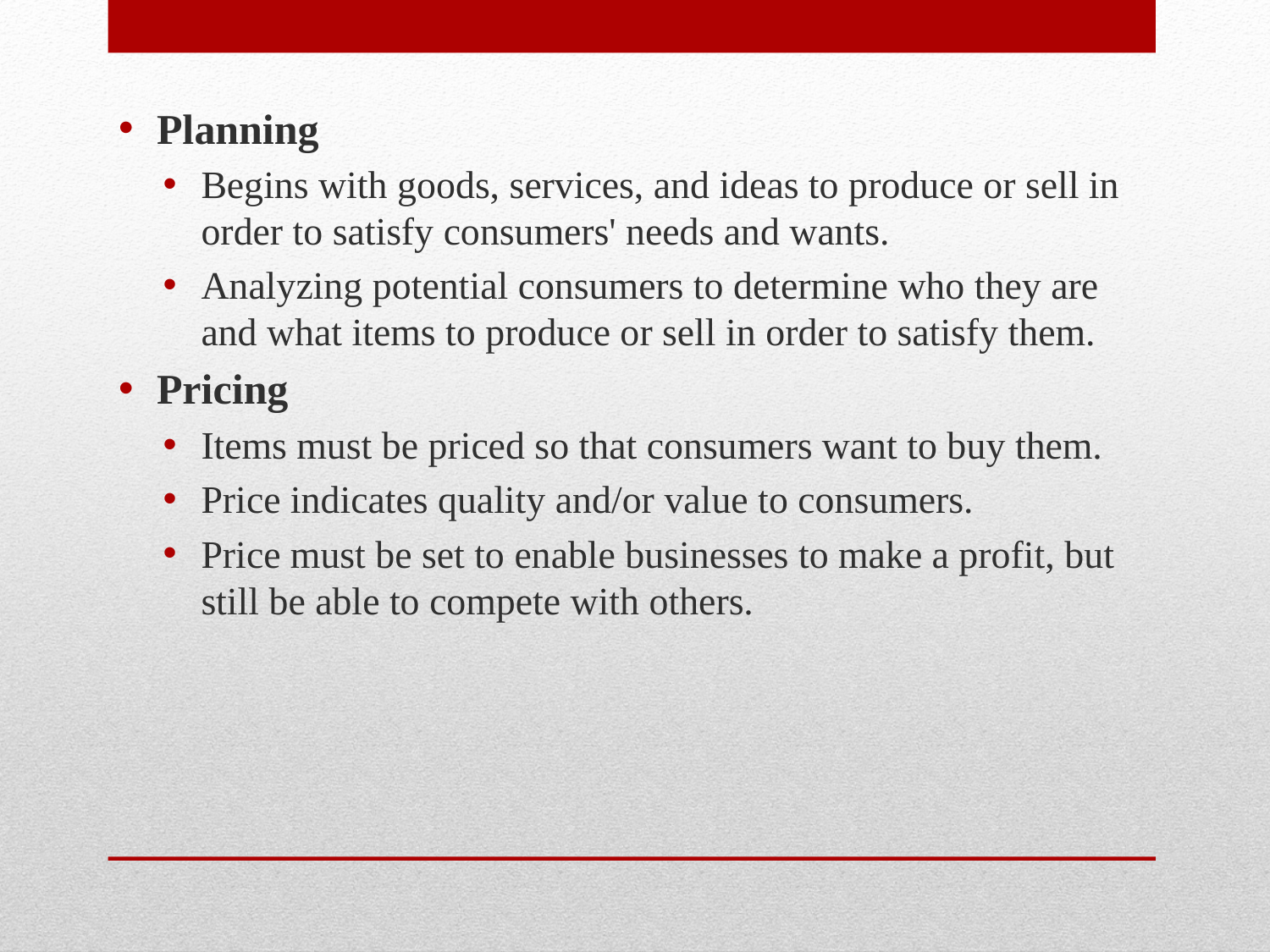

Planning
Begins with goods, services, and ideas to produce or sell in order to satisfy consumers' needs and wants.
Analyzing potential consumers to determine who they are and what items to produce or sell in order to satisfy them.
Pricing
Items must be priced so that consumers want to buy them.
Price indicates quality and/or value to consumers.
Price must be set to enable businesses to make a profit, but still be able to compete with others.

#